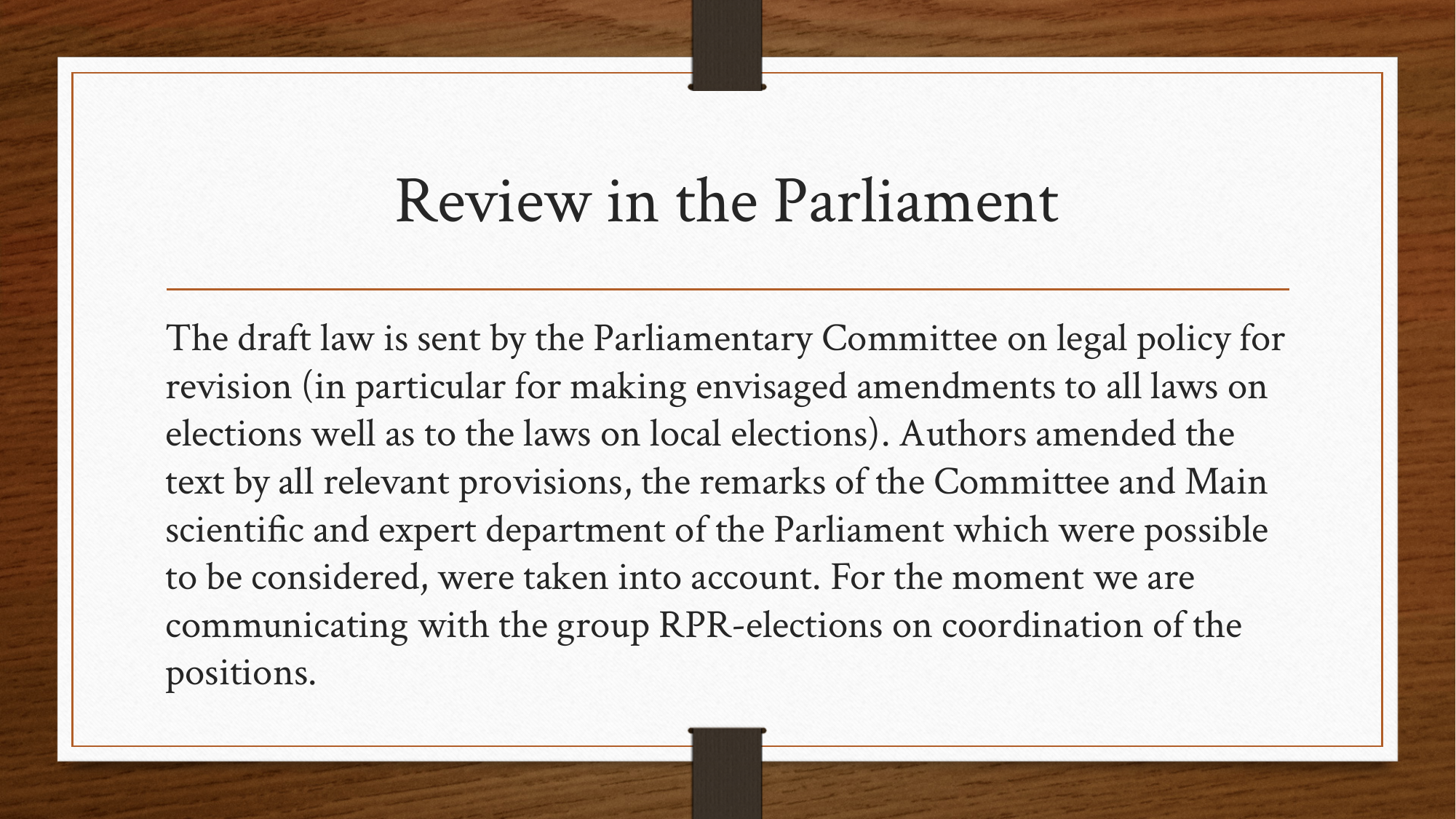

# Review in the Parliament
The draft law is sent by the Parliamentary Committee on legal policy for revision (in particular for making envisaged amendments to all laws on elections well as to the laws on local elections). Authors amended the text by all relevant provisions, the remarks of the Committee and Main scientific and expert department of the Parliament which were possible to be considered, were taken into account. For the moment we are communicating with the group RPR-elections on coordination of the positions.